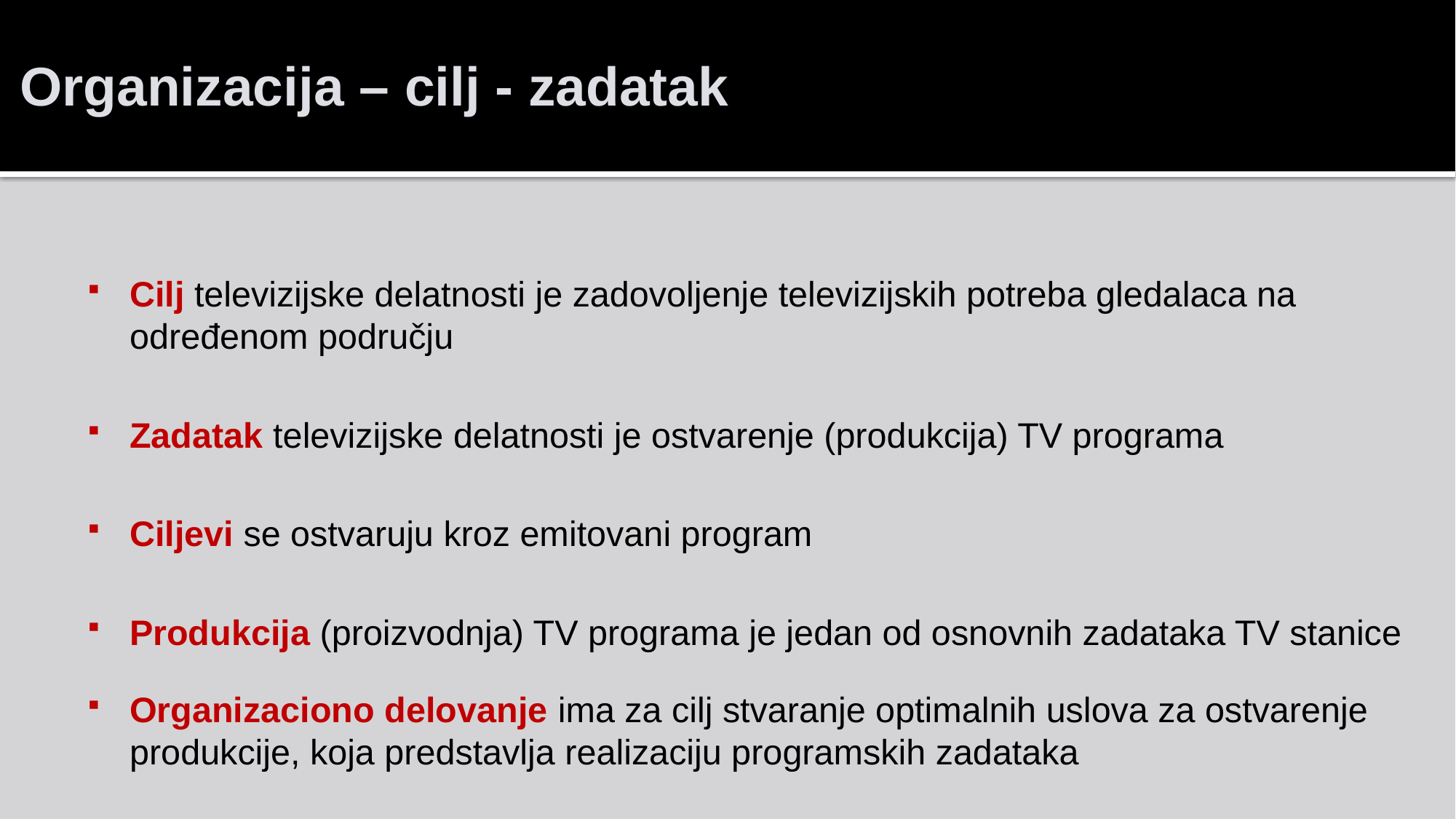

# Organizacija – cilj - zadatak

Cilj televizijske delatnosti je zadovoljenje televizijskih potreba gledalaca na određenom području

Zadatak televizijske delatnosti je ostvarenje (produkcija) TV programa

Ciljevi se ostvaruju kroz emitovani program

Produkcija (proizvodnja) TV programa je jedan od osnovnih zadataka TV stanice

Organizaciono delovanje ima za cilj stvaranje optimalnih uslova za ostvarenje produkcije, koja predstavlja realizaciju programskih zadataka